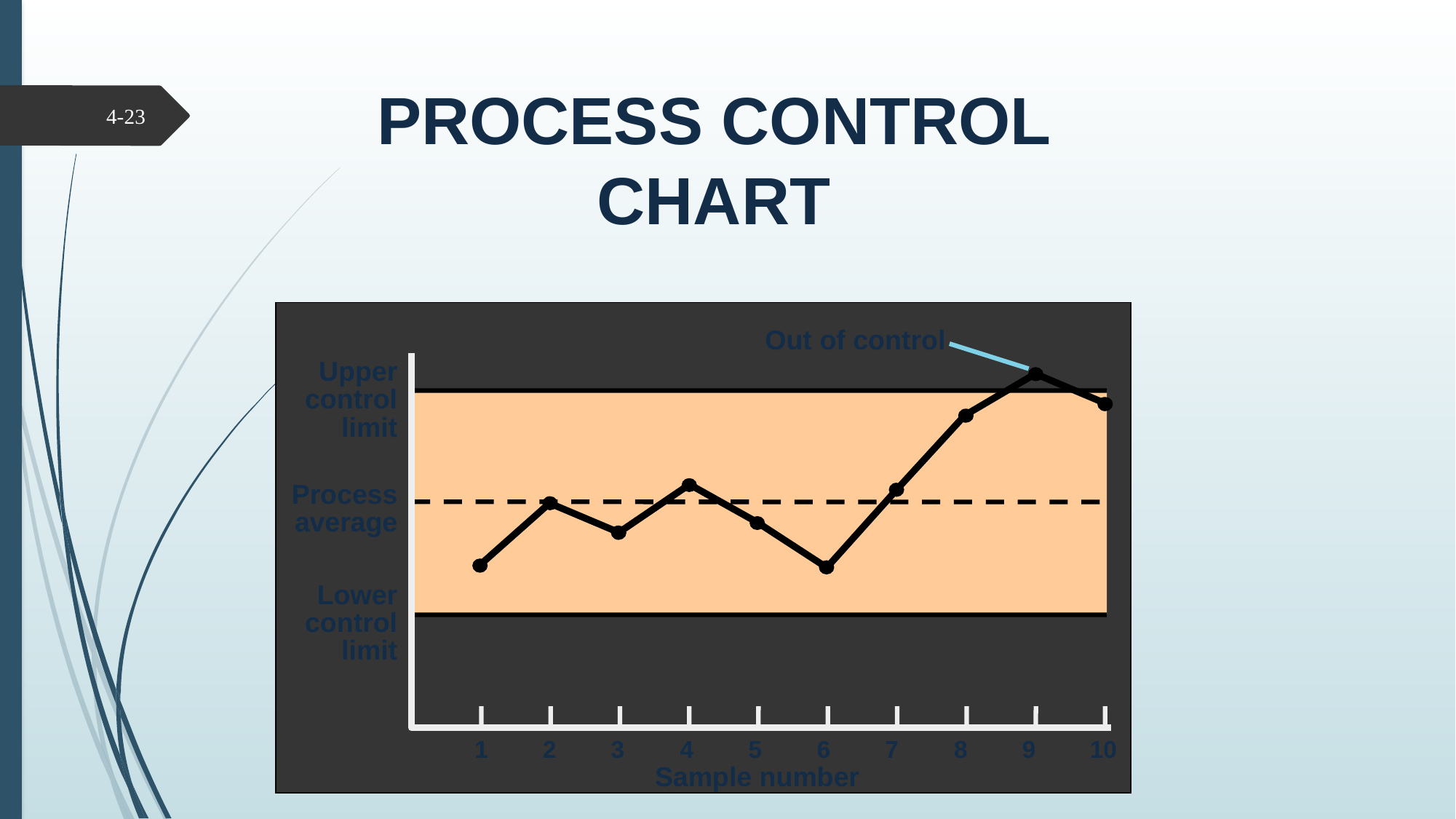

# PROCESS CONTROL CHART
4-23

Out of control

Upper
control
limit

Process
average

Lower
control
limit

1
2
3
4
5
6
7
8
9
10
Sample number